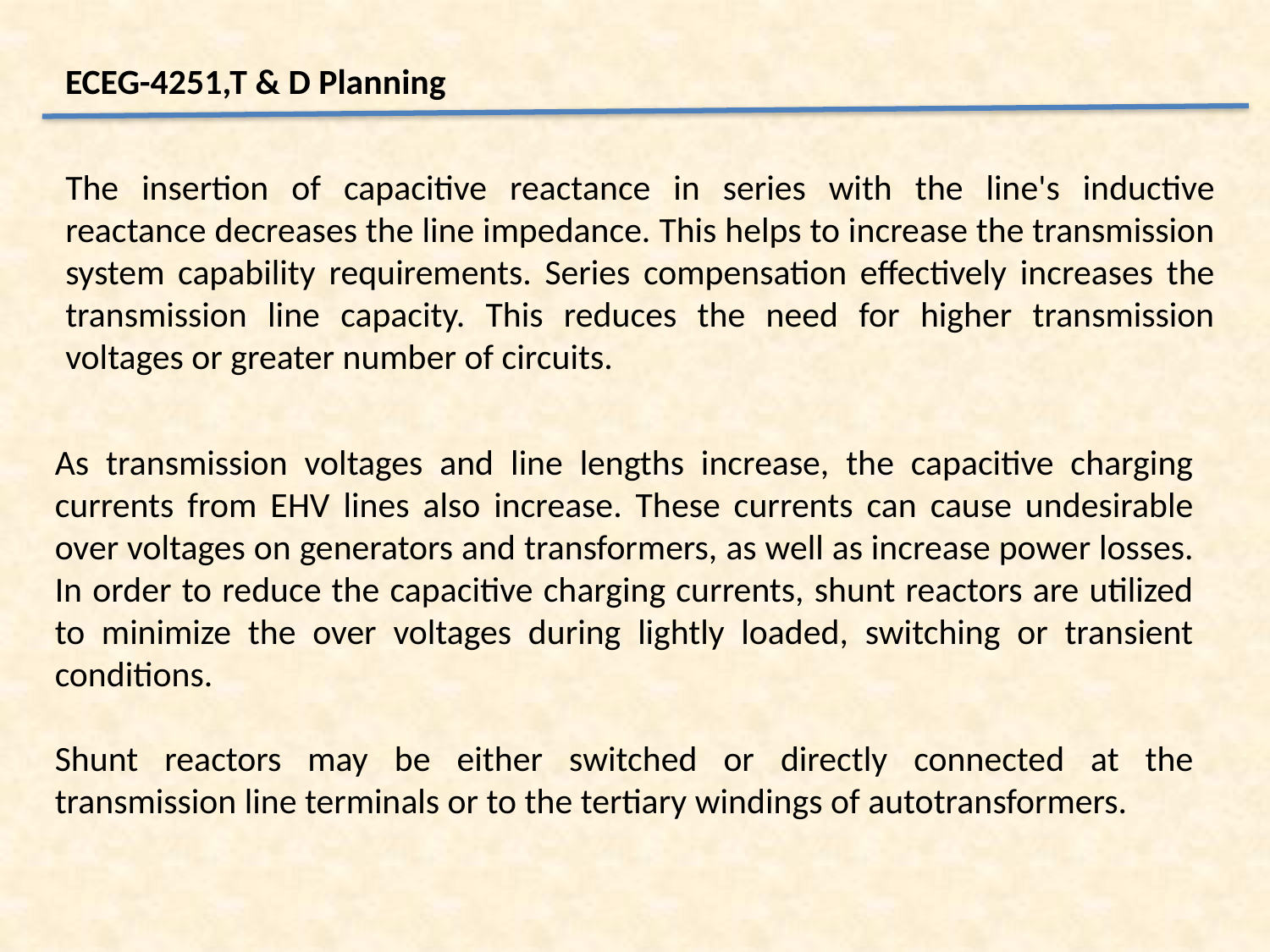

ECEG-4251,T & D Planning
The insertion of capacitive reactance in series with the line's inductive reactance decreases the line impedance. This helps to increase the transmission system capability requirements. Series compensation effectively increases the transmission line capacity. This reduces the need for higher transmission voltages or greater number of circuits.
As transmission voltages and line lengths increase, the capacitive charging currents from EHV lines also increase. These currents can cause undesirable over voltages on generators and transformers, as well as increase power losses. In order to reduce the capacitive charging currents, shunt reactors are utilized to minimize the over voltages during lightly loaded, switching or transient conditions.

Shunt reactors may be either switched or directly connected at the transmission line terminals or to the tertiary windings of autotransformers.